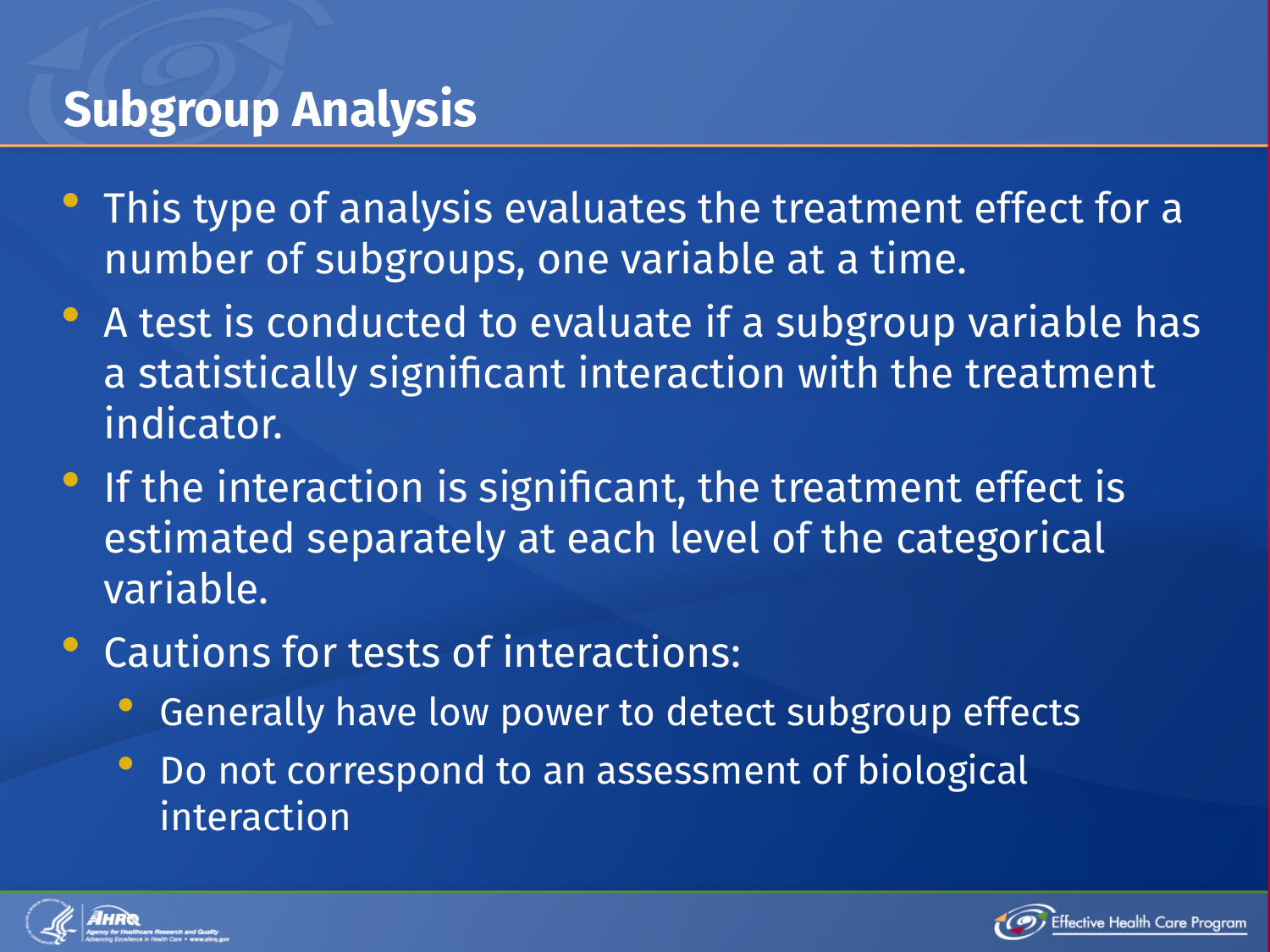

# Subgroup Analysis
This type of analysis evaluates the treatment effect for a number of subgroups, one variable at a time.
A test is conducted to evaluate if a subgroup variable has a statistically significant interaction with the treatment indicator.
If the interaction is significant, the treatment effect is estimated separately at each level of the categorical variable.
Cautions for tests of interactions:
Generally have low power to detect subgroup effects
Do not correspond to an assessment of biological interaction